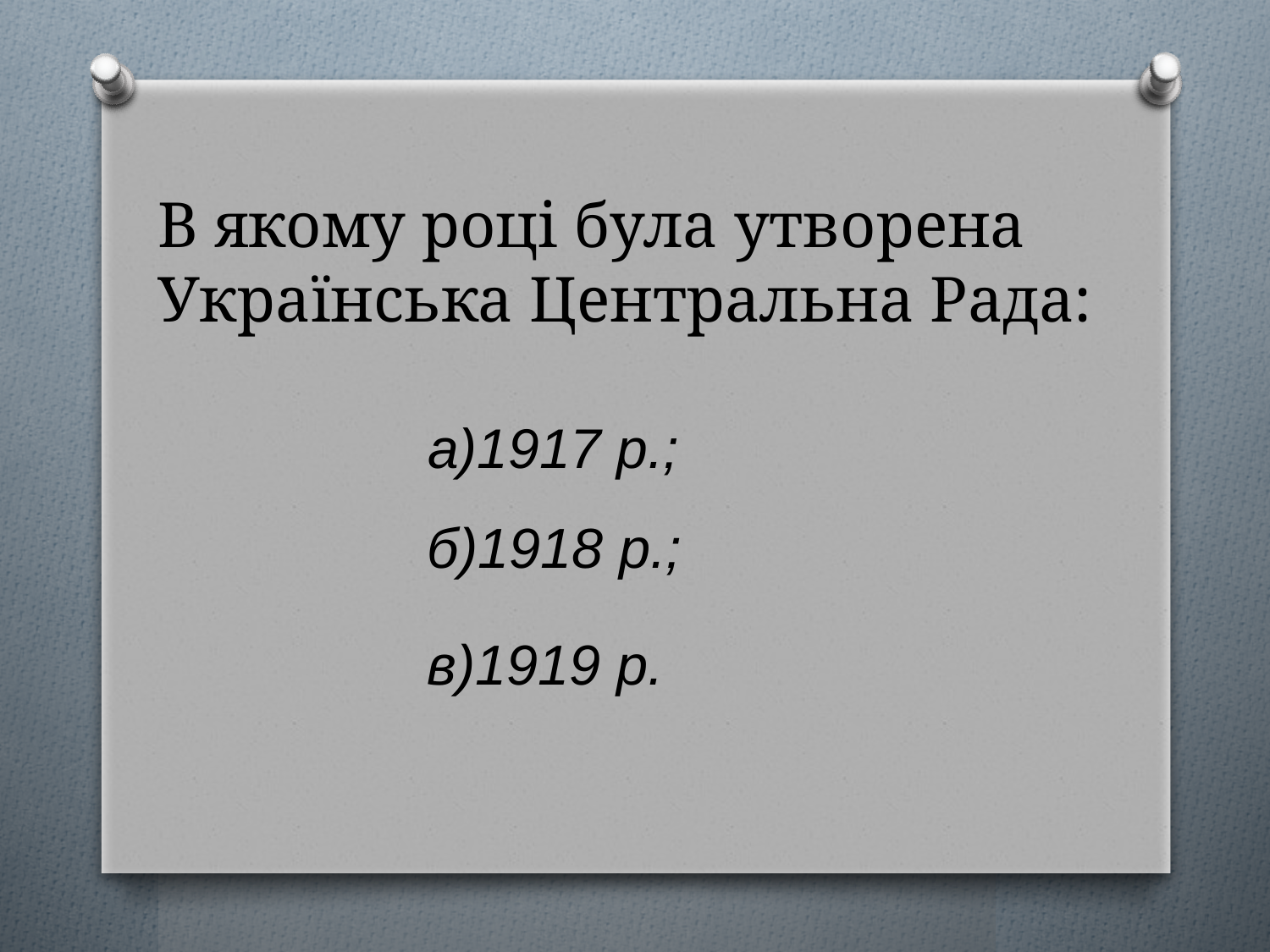

# В якому році була утворена Українська Центральна Рада:
а)1917 р.;

б)1918 р.;
в)1919 р.